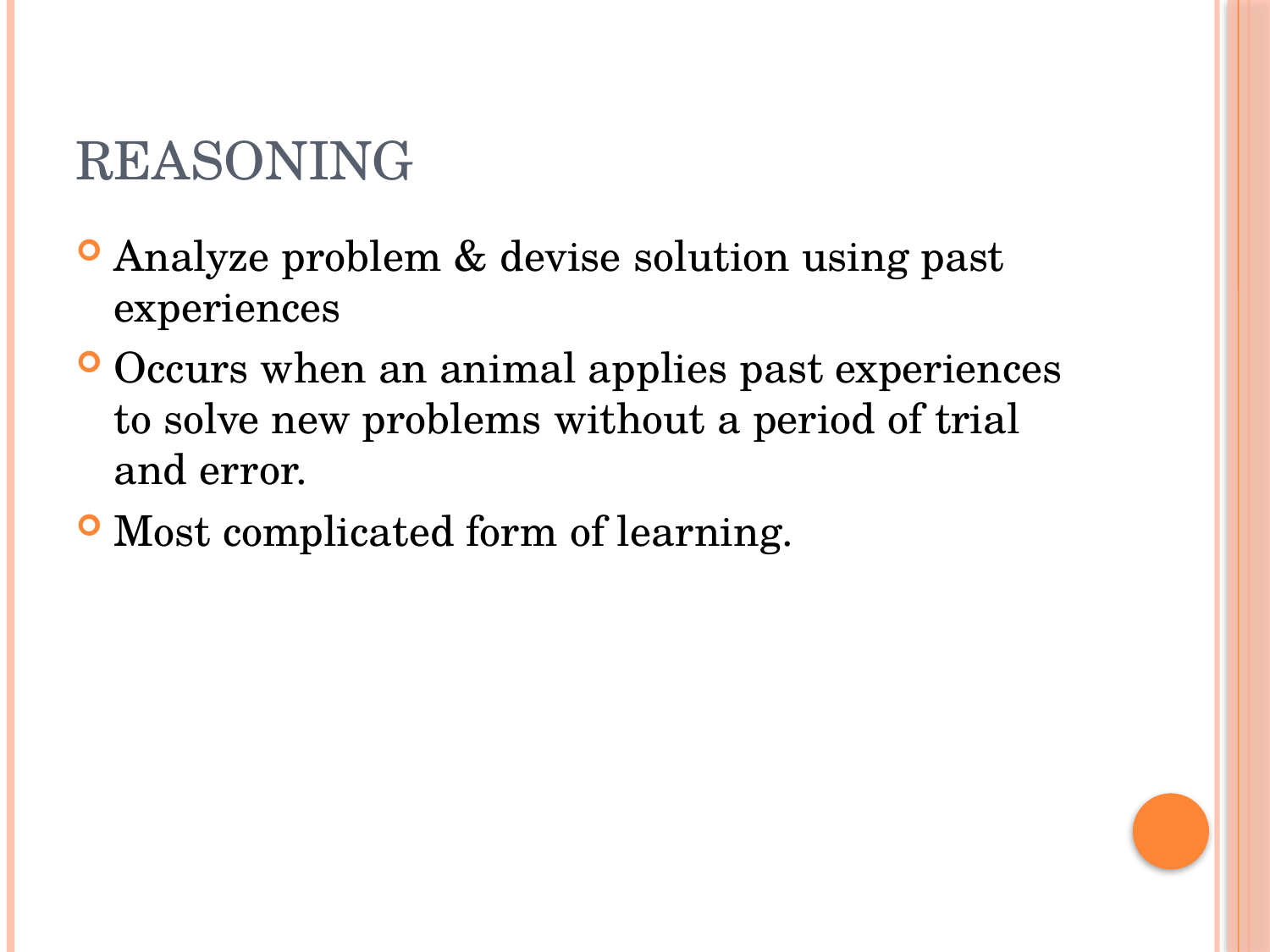

# Reasoning
Analyze problem & devise solution using past experiences
Occurs when an animal applies past experiences to solve new problems without a period of trial and error.
Most complicated form of learning.